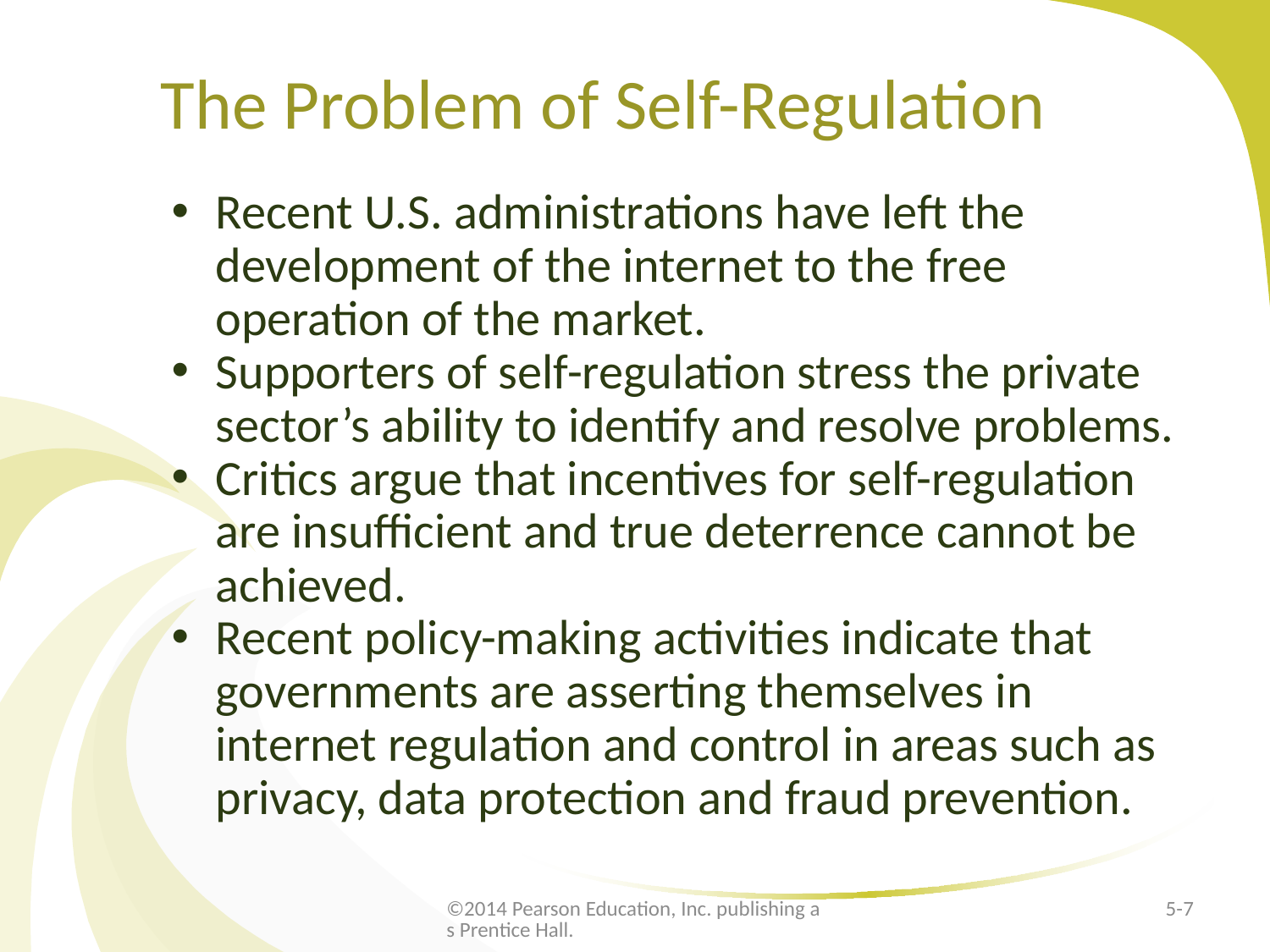

# The Problem of Self-Regulation
Recent U.S. administrations have left the development of the internet to the free operation of the market.
Supporters of self-regulation stress the private sector’s ability to identify and resolve problems.
Critics argue that incentives for self-regulation are insufficient and true deterrence cannot be achieved.
Recent policy-making activities indicate that governments are asserting themselves in internet regulation and control in areas such as privacy, data protection and fraud prevention.
©2014 Pearson Education, Inc. publishing as Prentice Hall.
5-7